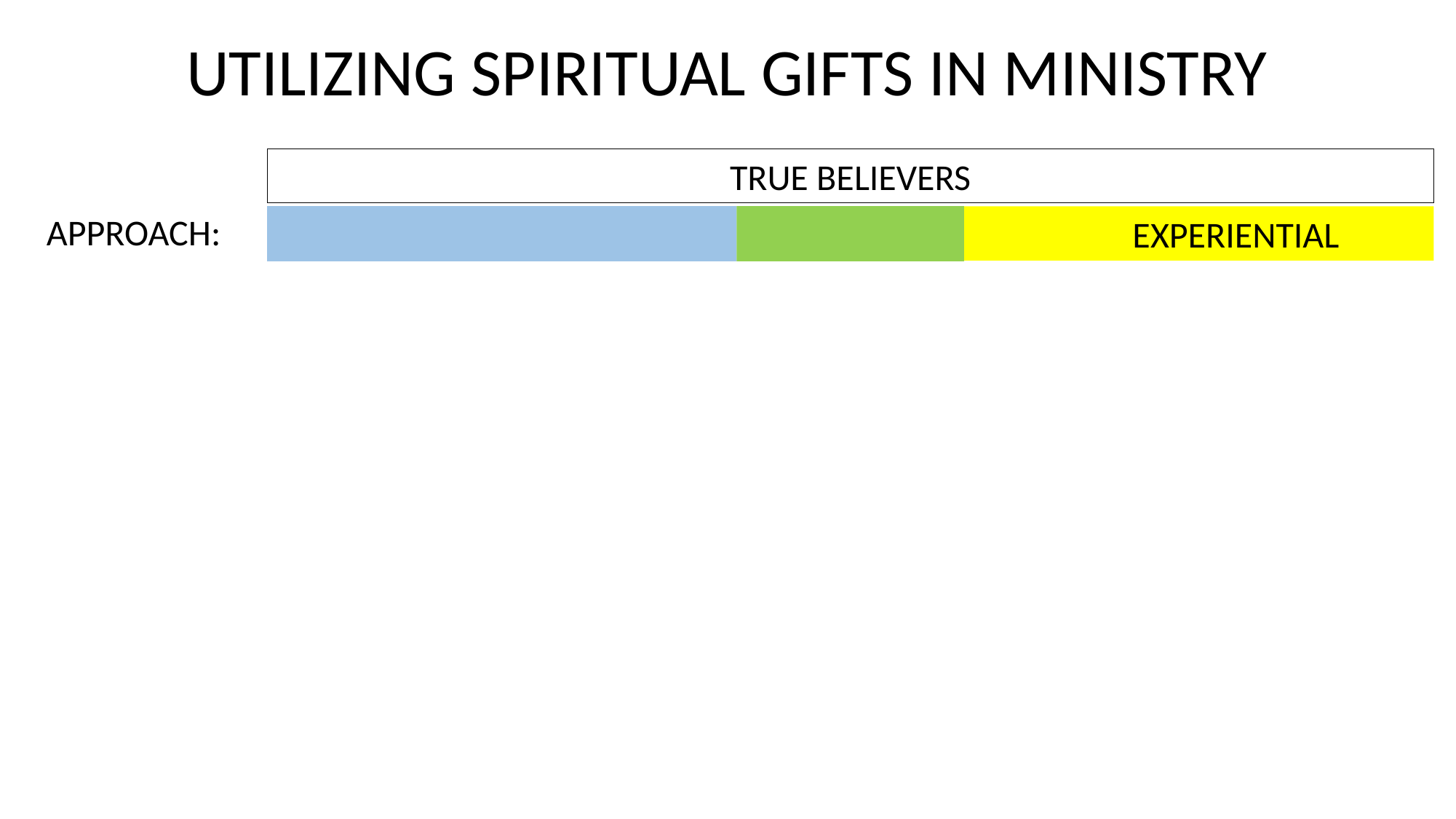

# UTILIZING SPIRITUAL GIFTS IN MINISTRY
TRUE BELIEVERS
APPROACH:

         EXPERIENTIAL